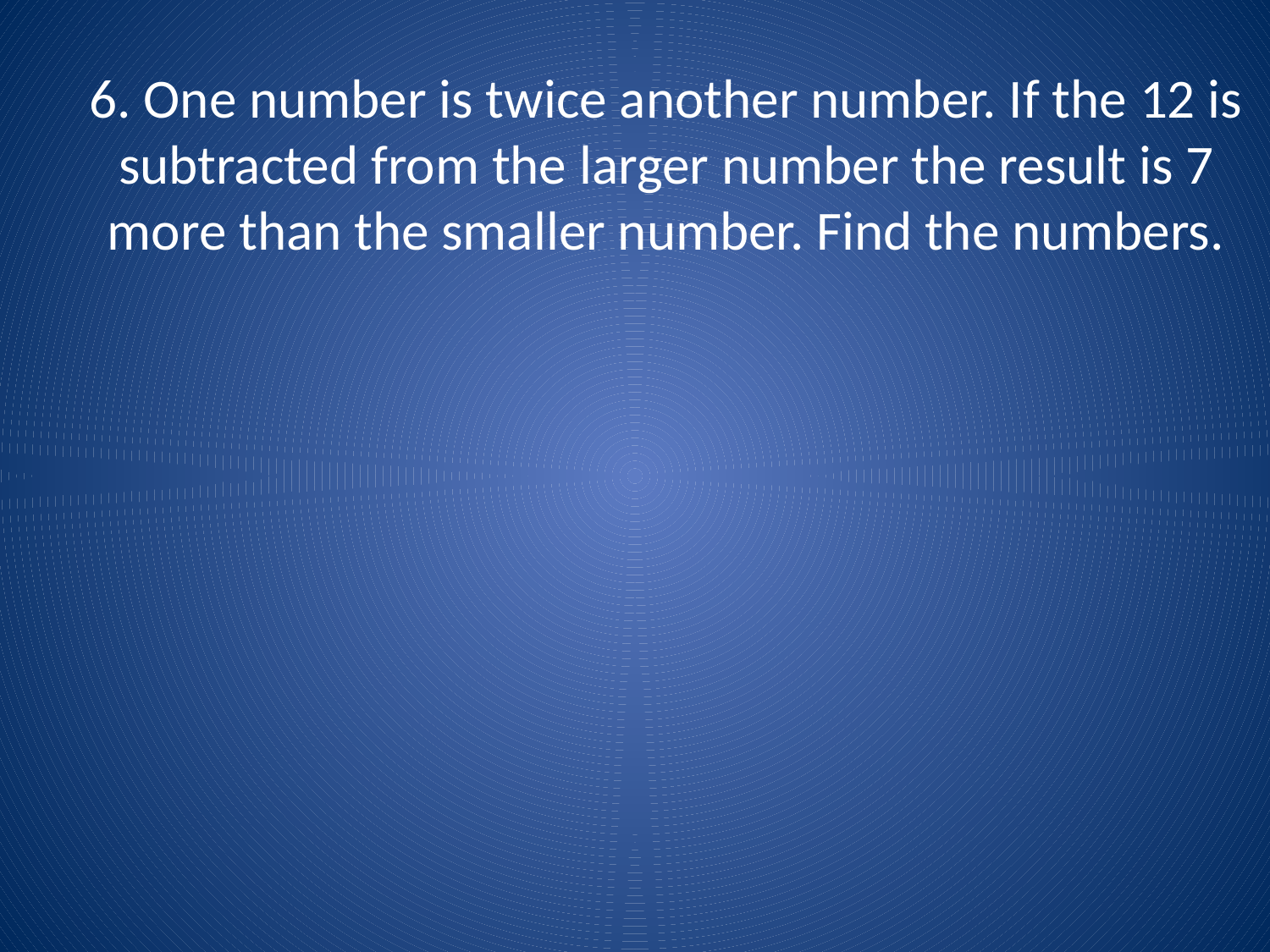

# 6. One number is twice another number. If the 12 is subtracted from the larger number the result is 7 more than the smaller number. Find the numbers.